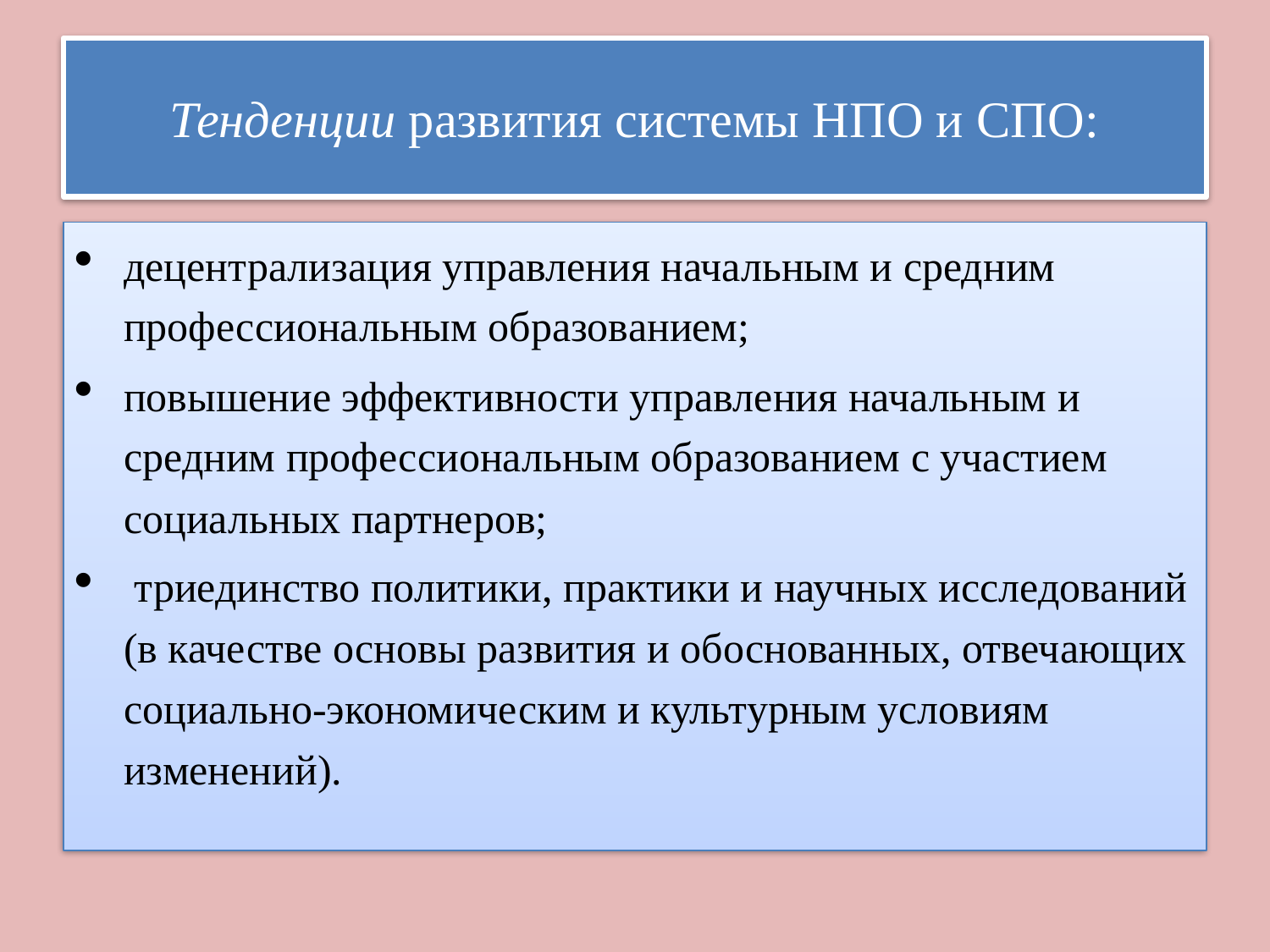

# Тенденции развития системы НПО и СПО:
децентрализация управления начальным и средним профессиональным образованием;
повышение эффективности управления начальным и средним профессиональным образованием с участием социальных партнеров;
 триединство политики, практики и научных исследований (в качестве основы развития и обоснованных, отвечающих социально-экономическим и культурным условиям изменений).